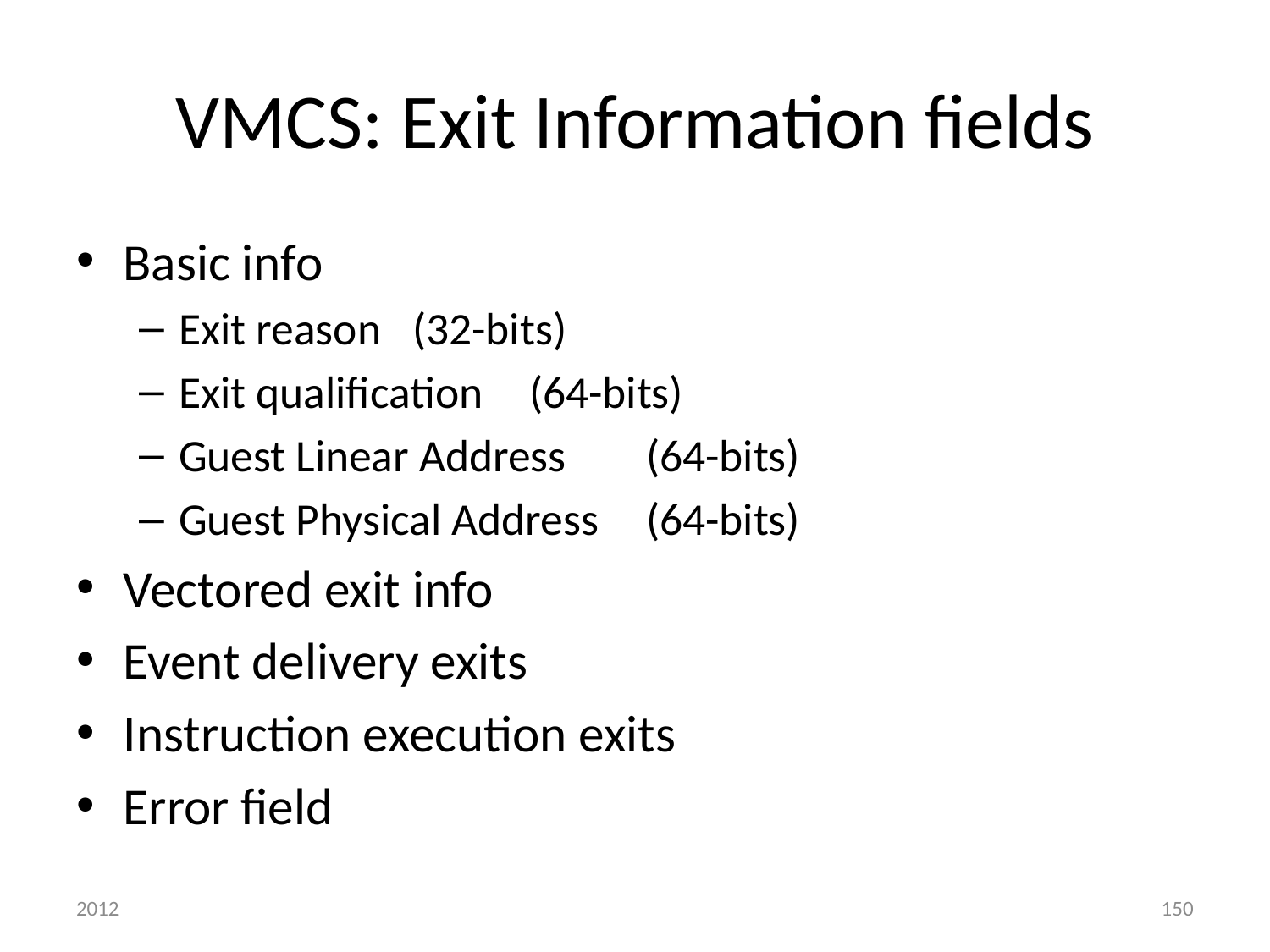

# VMCS: Exit Information fields
Basic info
Exit reason 								(32-bits)
Exit qualification 							(64-bits)
Guest Linear Address 						(64-bits)
Guest Physical Address 					(64-bits)
Vectored exit info
Event delivery exits
Instruction execution exits
Error field
2012

150